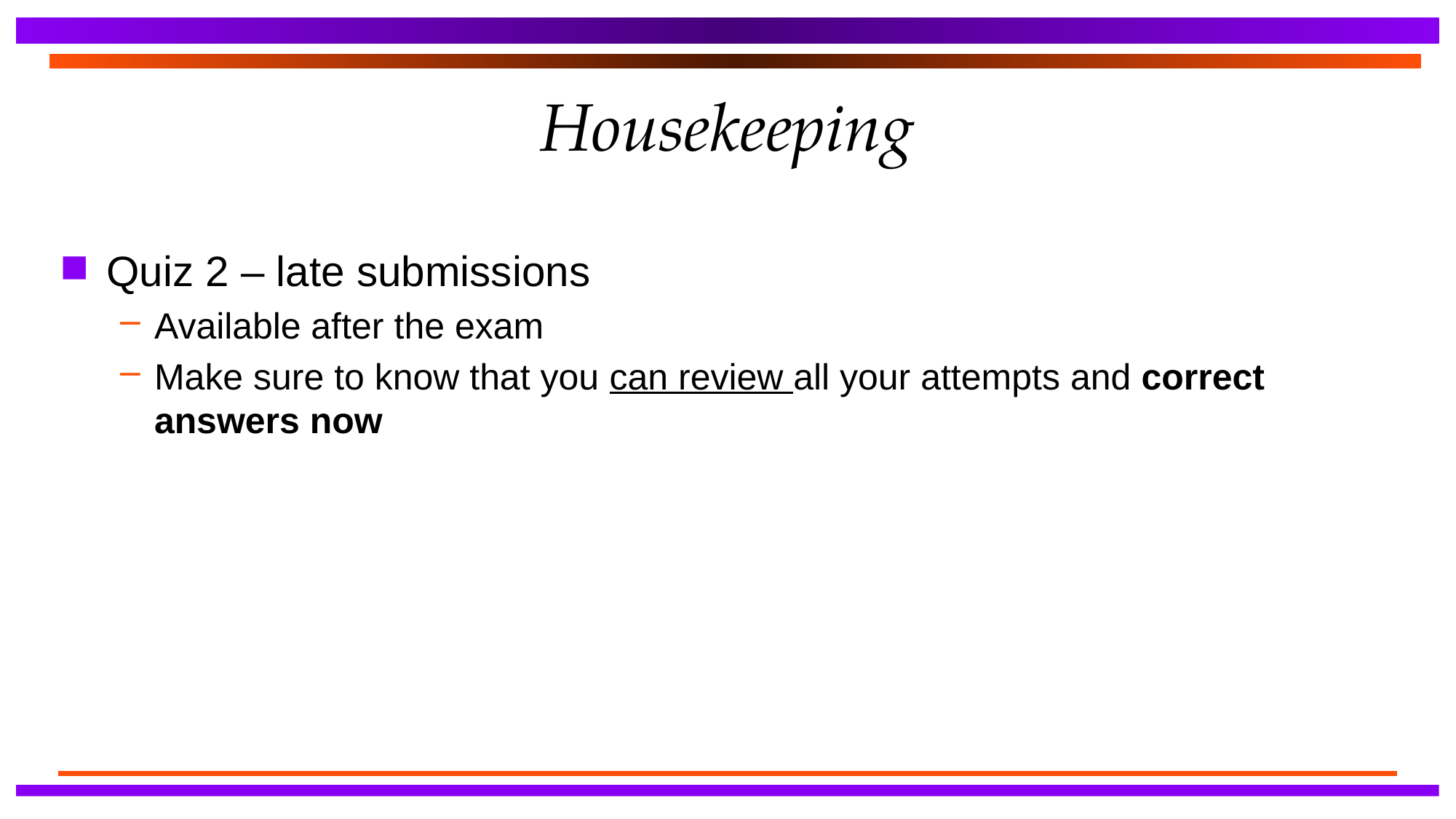

# Housekeeping

Quiz 2 – late submissions
Available after the exam
Make sure to know that you can review all your attempts and correct answers now